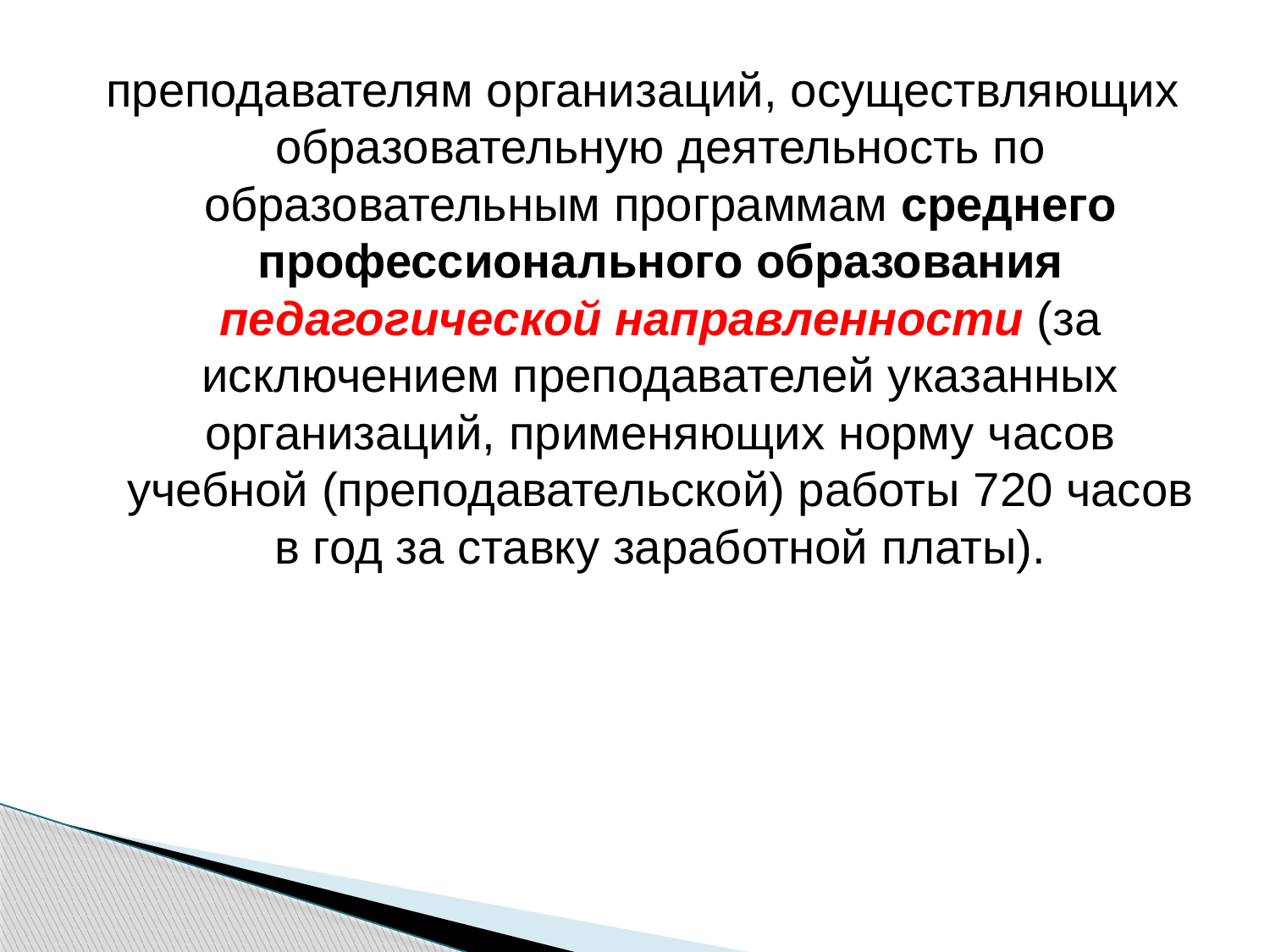

преподавателям организаций, осуществляющих образовательную деятельность по образовательным программам среднего профессионального образования педагогической направленности (за исключением преподавателей указанных организаций, применяющих норму часов учебной (преподавательской) работы 720 часов в год за ставку заработной платы).